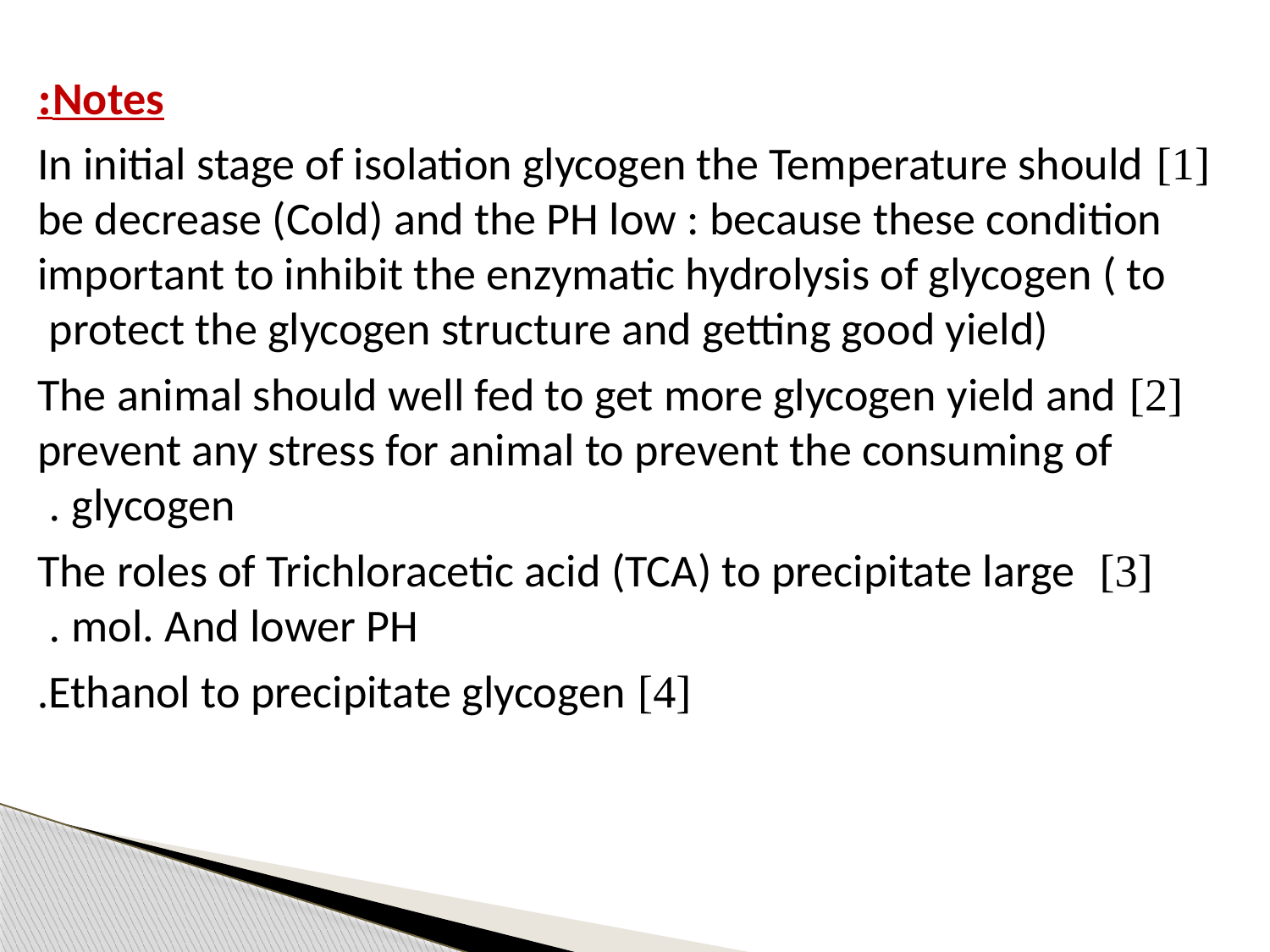

Notes:
[1] In initial stage of isolation glycogen the Temperature should be decrease (Cold) and the PH low : because these condition important to inhibit the enzymatic hydrolysis of glycogen ( to protect the glycogen structure and getting good yield)
[2] The animal should well fed to get more glycogen yield and prevent any stress for animal to prevent the consuming of glycogen .
     [3]  The roles of Trichloracetic acid (TCA) to precipitate large mol. And lower PH .
[4] Ethanol to precipitate glycogen.